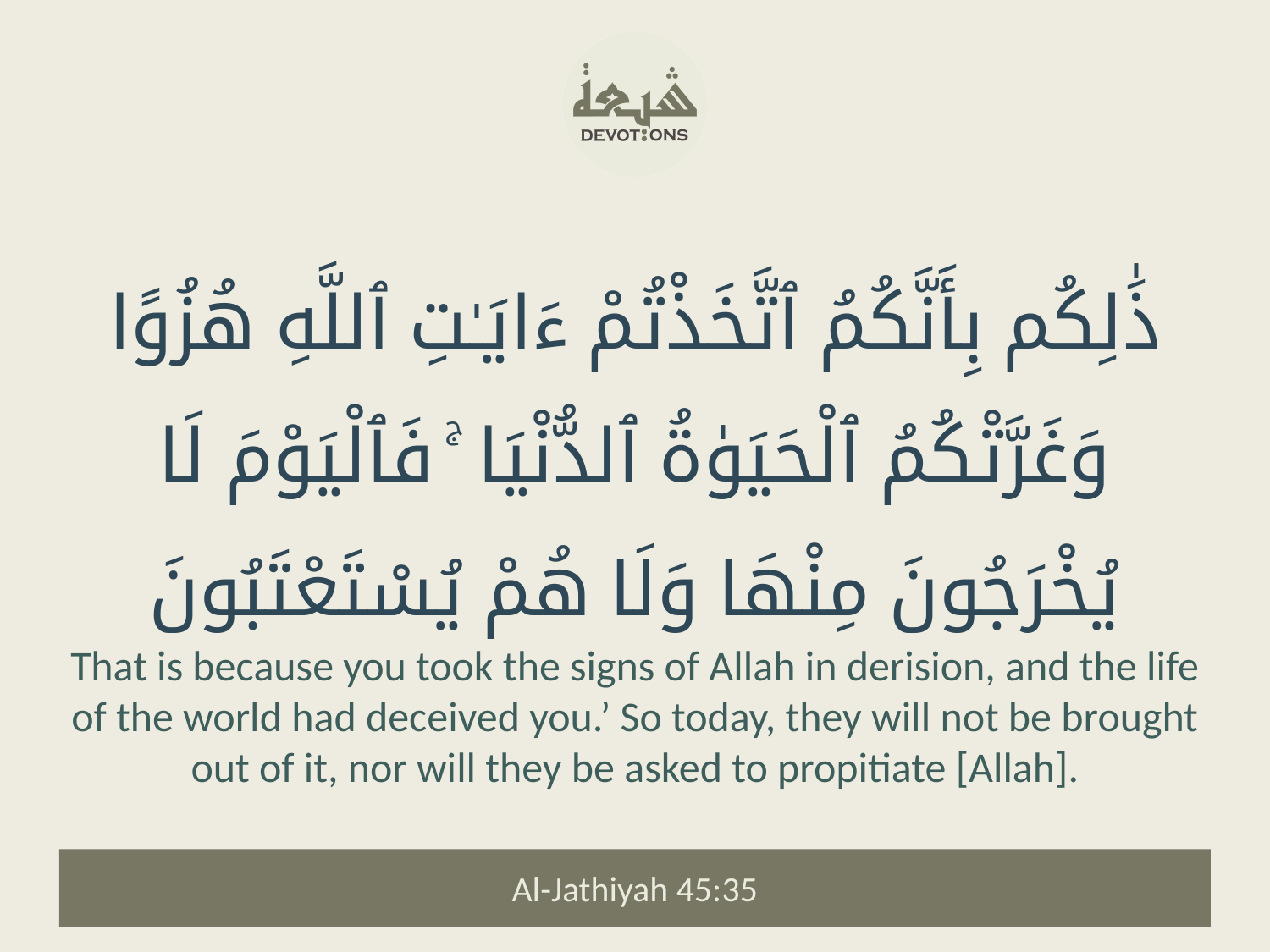

ذَٰلِكُم بِأَنَّكُمُ ٱتَّخَذْتُمْ ءَايَـٰتِ ٱللَّهِ هُزُوًا وَغَرَّتْكُمُ ٱلْحَيَوٰةُ ٱلدُّنْيَا ۚ فَٱلْيَوْمَ لَا يُخْرَجُونَ مِنْهَا وَلَا هُمْ يُسْتَعْتَبُونَ
That is because you took the signs of Allah in derision, and the life of the world had deceived you.’ So today, they will not be brought out of it, nor will they be asked to propitiate [Allah].
Al-Jathiyah 45:35